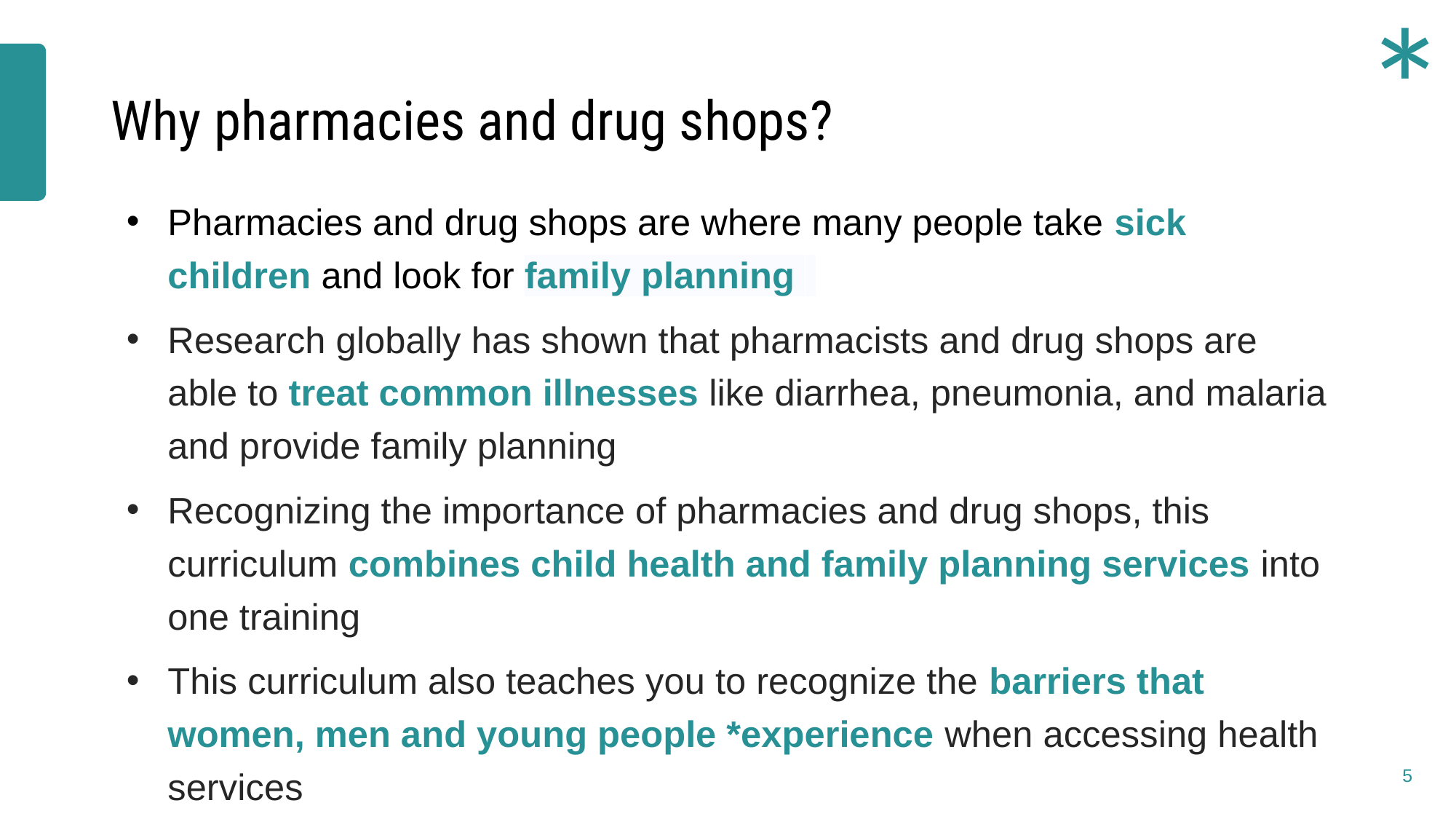

*
# Why pharmacies and drug shops?
Pharmacies and drug shops are where many people take sick children and look for family planning
Research globally has shown that pharmacists and drug shops are able to treat common illnesses like diarrhea, pneumonia, and malaria and provide family planning
Recognizing the importance of pharmacies and drug shops, this curriculum combines child health and family planning services into one training
This curriculum also teaches you to recognize the barriers that women, men and young people *experience when accessing health services

5